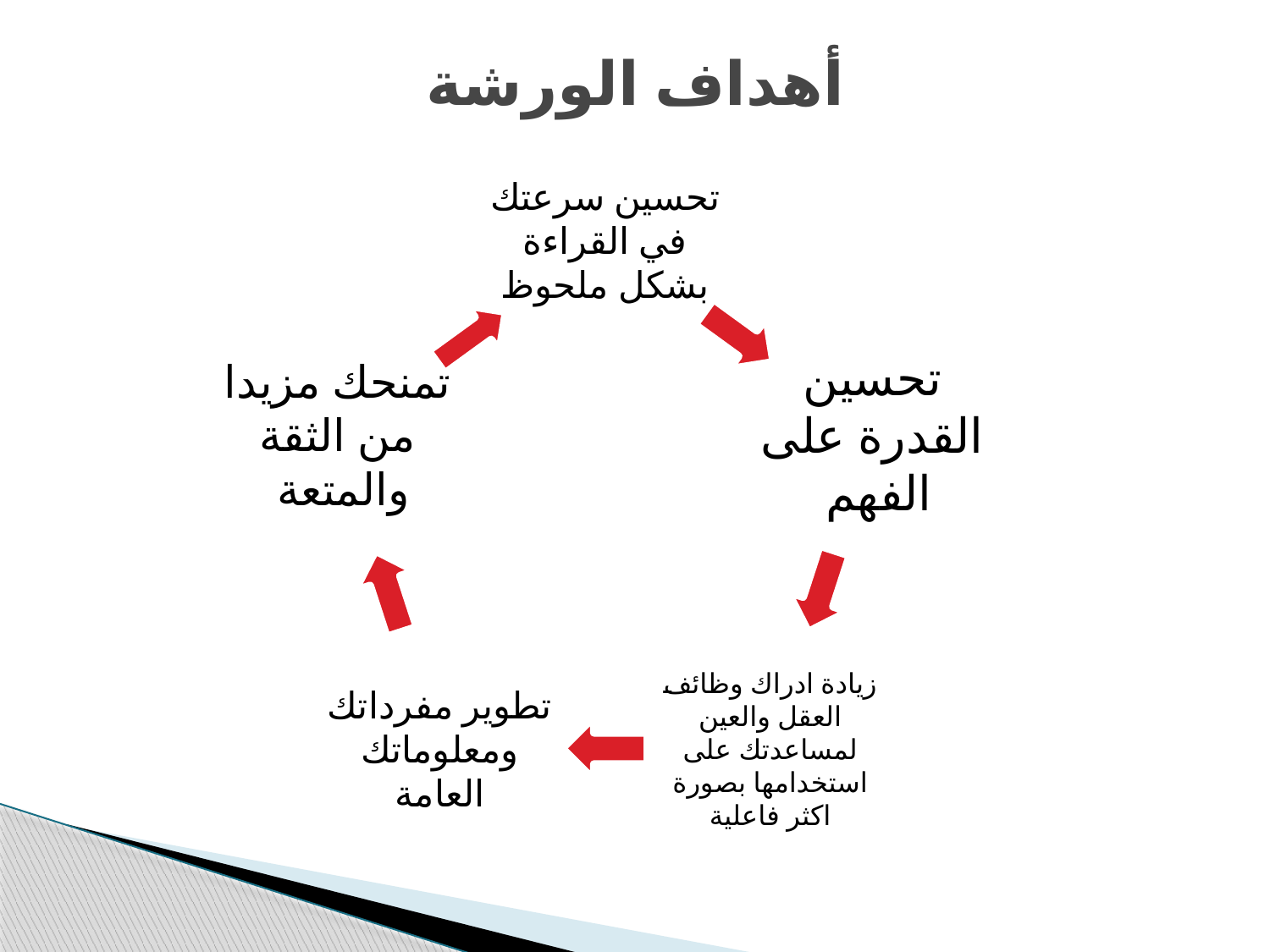

# أهداف الورشة
تحسين سرعتك في القراءة بشكل ملحوظ
تحسين القدرة على الفهم
زيادة ادراك وظائف العقل والعين لمساعدتك على استخدامها بصورة اكثر فاعلية
تطوير مفرداتك ومعلوماتك العامة
تمنحك مزيدا من الثقة والمتعة